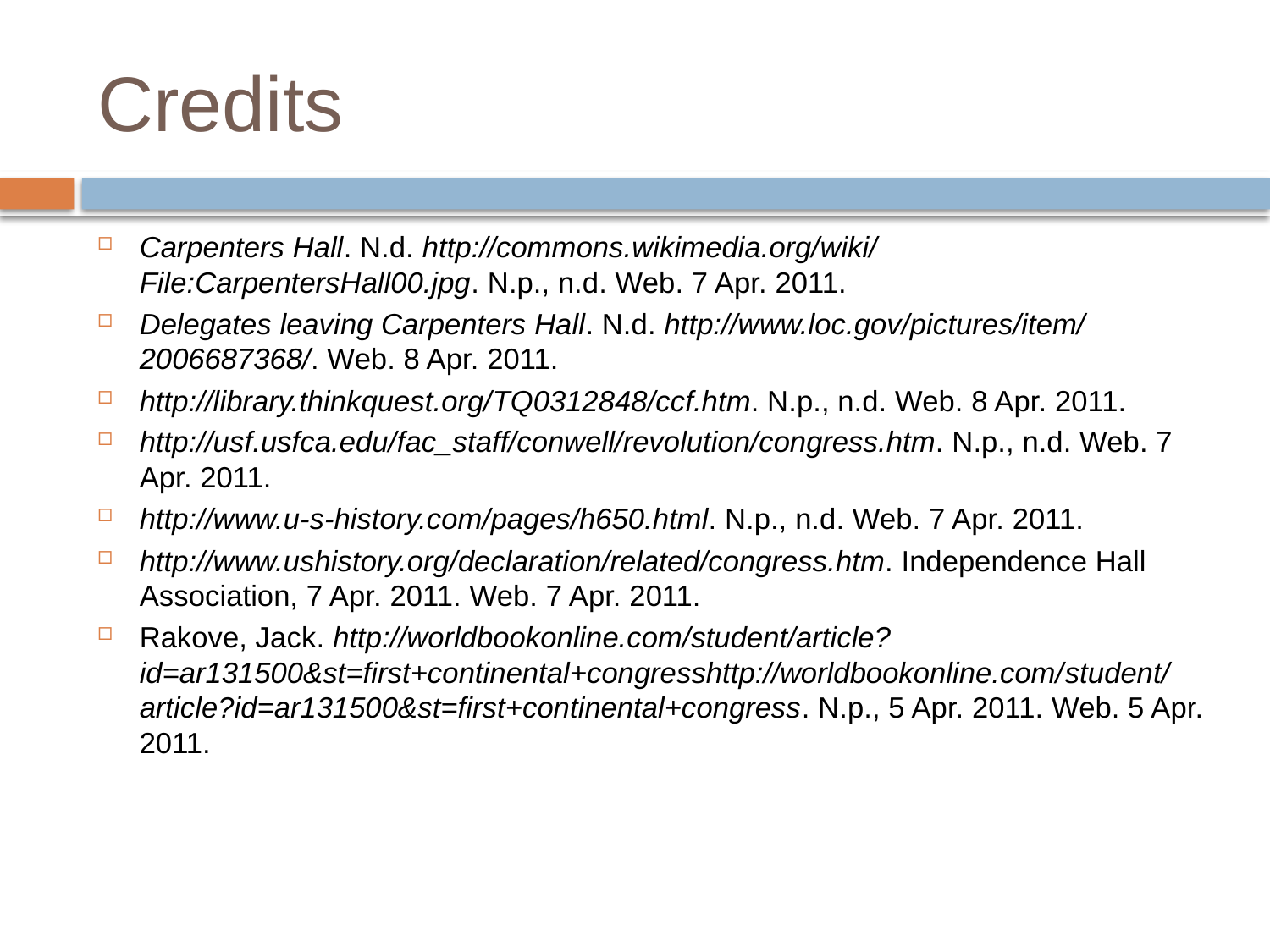

# Credits
Carpenters Hall. N.d. http://commons.wikimedia.org/‌wiki/‌File:CarpentersHall00.jpg. N.p., n.d. Web. 7 Apr. 2011.
Delegates leaving Carpenters Hall. N.d. http://www.loc.gov/‌pictures/‌item/‌2006687368/‌. Web. 8 Apr. 2011.
http://library.thinkquest.org/‌TQ0312848/‌ccf.htm. N.p., n.d. Web. 8 Apr. 2011.
http://usf.usfca.edu/‌fac_staff/‌conwell/‌revolution/‌congress.htm. N.p., n.d. Web. 7 Apr. 2011.
http://www.u-s-history.com/‌pages/‌h650.html. N.p., n.d. Web. 7 Apr. 2011.
http://www.ushistory.org/‌declaration/‌related/‌congress.htm. Independence Hall Association, 7 Apr. 2011. Web. 7 Apr. 2011.
Rakove, Jack. http://worldbookonline.com/‌student/‌article?id=ar131500&st=first+continental+congresshttp://worldbookonline.com/‌student/‌article?id=ar131500&st=first+continental+congress. N.p., 5 Apr. 2011. Web. 5 Apr. 2011.